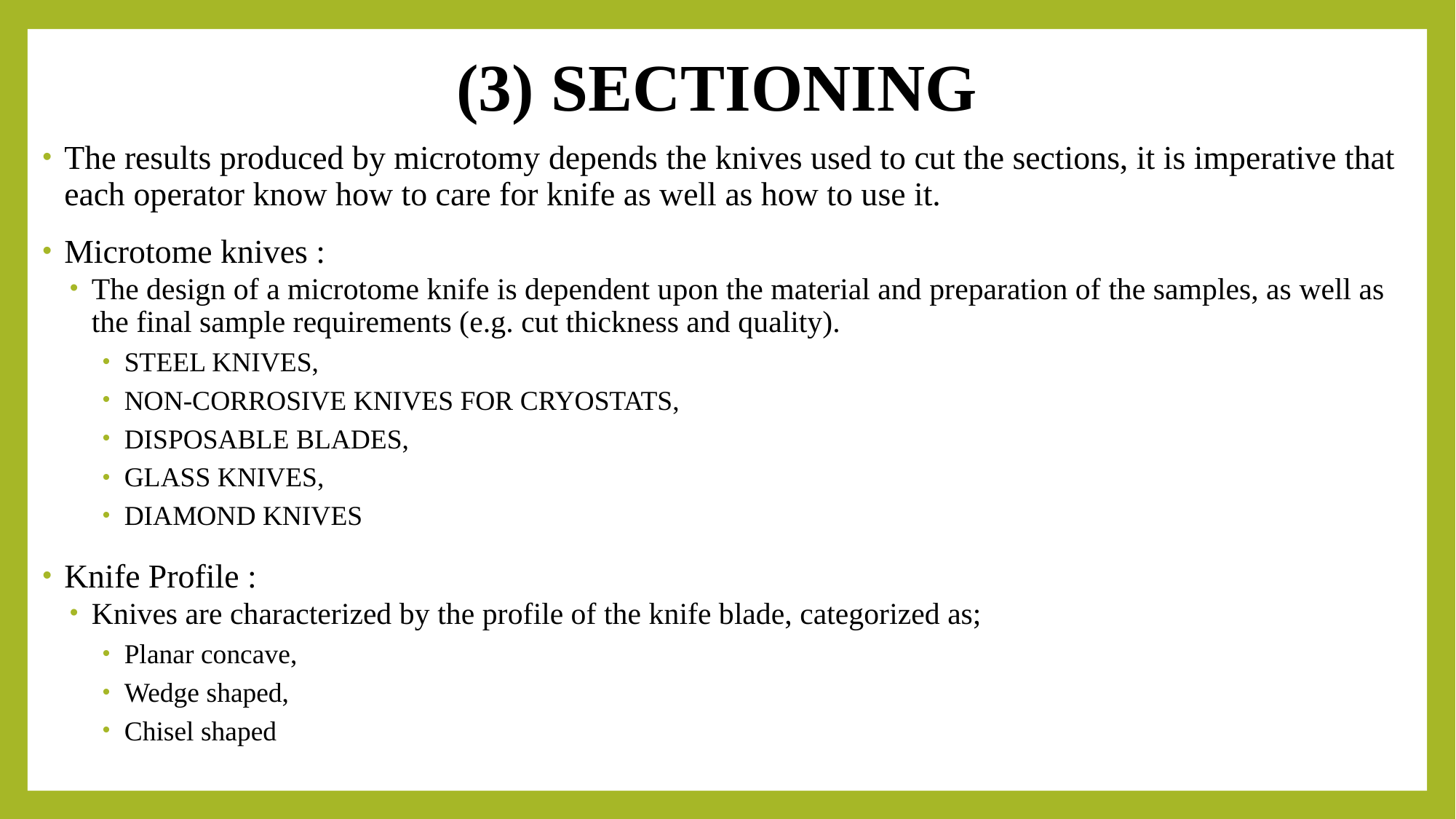

# (3) SECTIONING
The results produced by microtomy depends the knives used to cut the sections, it is imperative that each operator know how to care for knife as well as how to use it.
Microtome knives :
The design of a microtome knife is dependent upon the material and preparation of the samples, as well as the final sample requirements (e.g. cut thickness and quality).
STEEL KNIVES,
NON-CORROSIVE KNIVES FOR CRYOSTATS,
DISPOSABLE BLADES,
GLASS KNIVES,
DIAMOND KNIVES
Knife Profile :
Knives are characterized by the profile of the knife blade, categorized as;
Planar concave,
Wedge shaped,
Chisel shaped